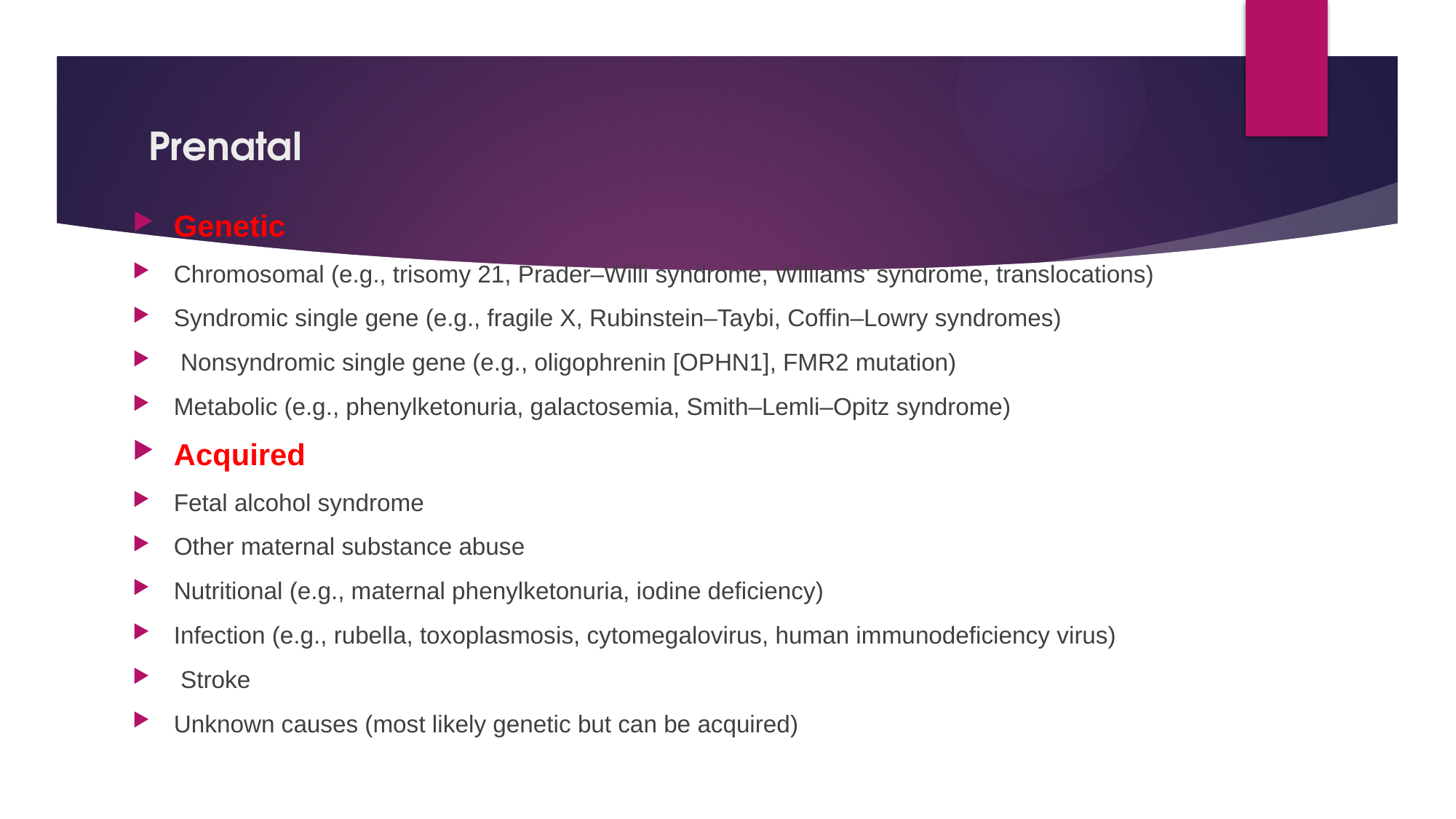

# Prenatal
Genetic
Chromosomal (e.g., trisomy 21, Prader–Willi syndrome, Williams’ syndrome, translocations)
Syndromic single gene (e.g., fragile X, Rubinstein–Taybi, Coffin–Lowry syndromes)
 Nonsyndromic single gene (e.g., oligophrenin [OPHN1], FMR2 mutation)
Metabolic (e.g., phenylketonuria, galactosemia, Smith–Lemli–Opitz syndrome)
Acquired
Fetal alcohol syndrome
Other maternal substance abuse
Nutritional (e.g., maternal phenylketonuria, iodine deficiency)
Infection (e.g., rubella, toxoplasmosis, cytomegalovirus, human immunodeficiency virus)
 Stroke
Unknown causes (most likely genetic but can be acquired)